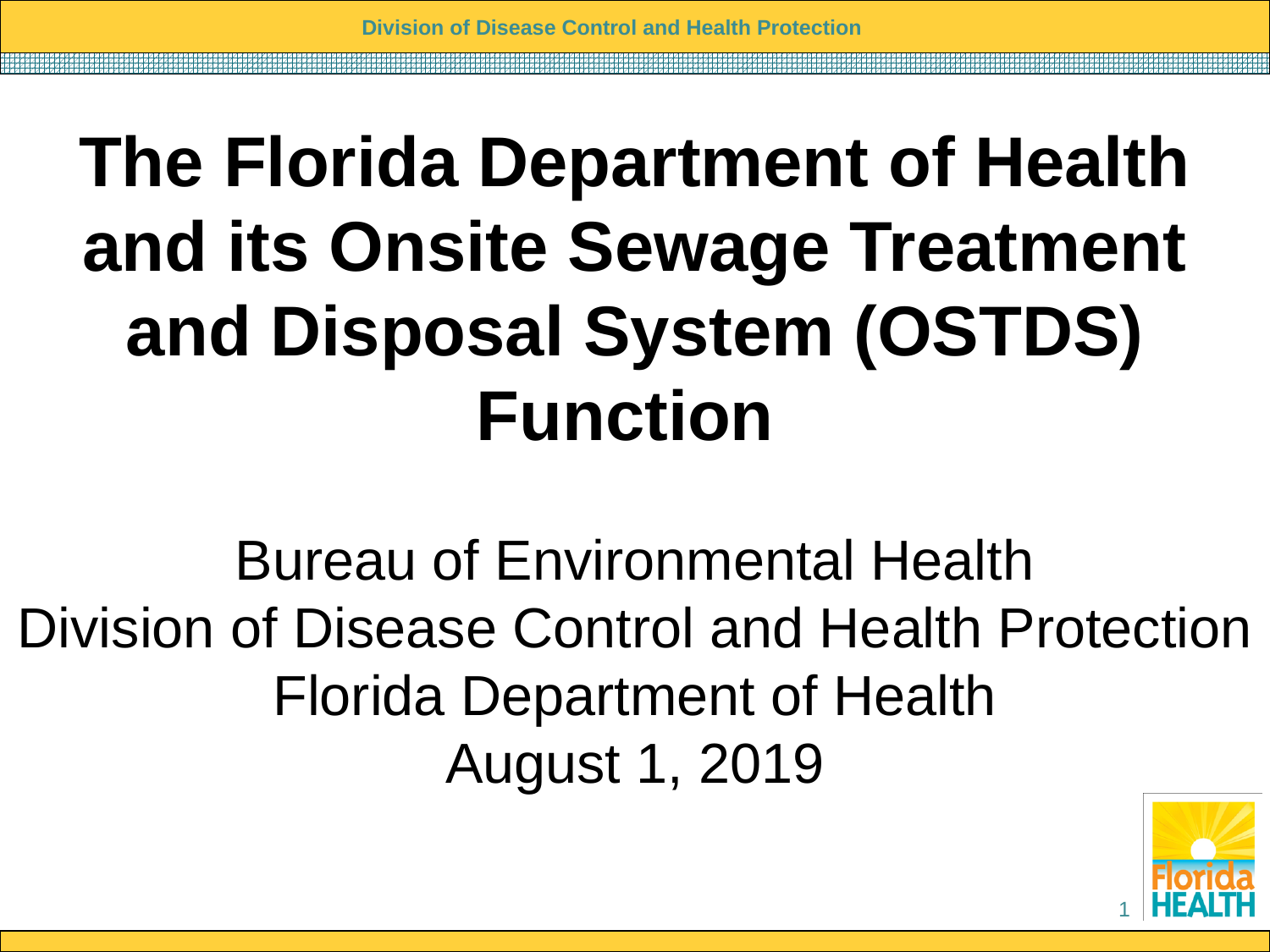

# The Florida Department of Health and its Onsite Sewage Treatment and Disposal System (OSTDS) Function
Bureau of Environmental Health
Division of Disease Control and Health Protection
Florida Department of Health
August 1, 2019